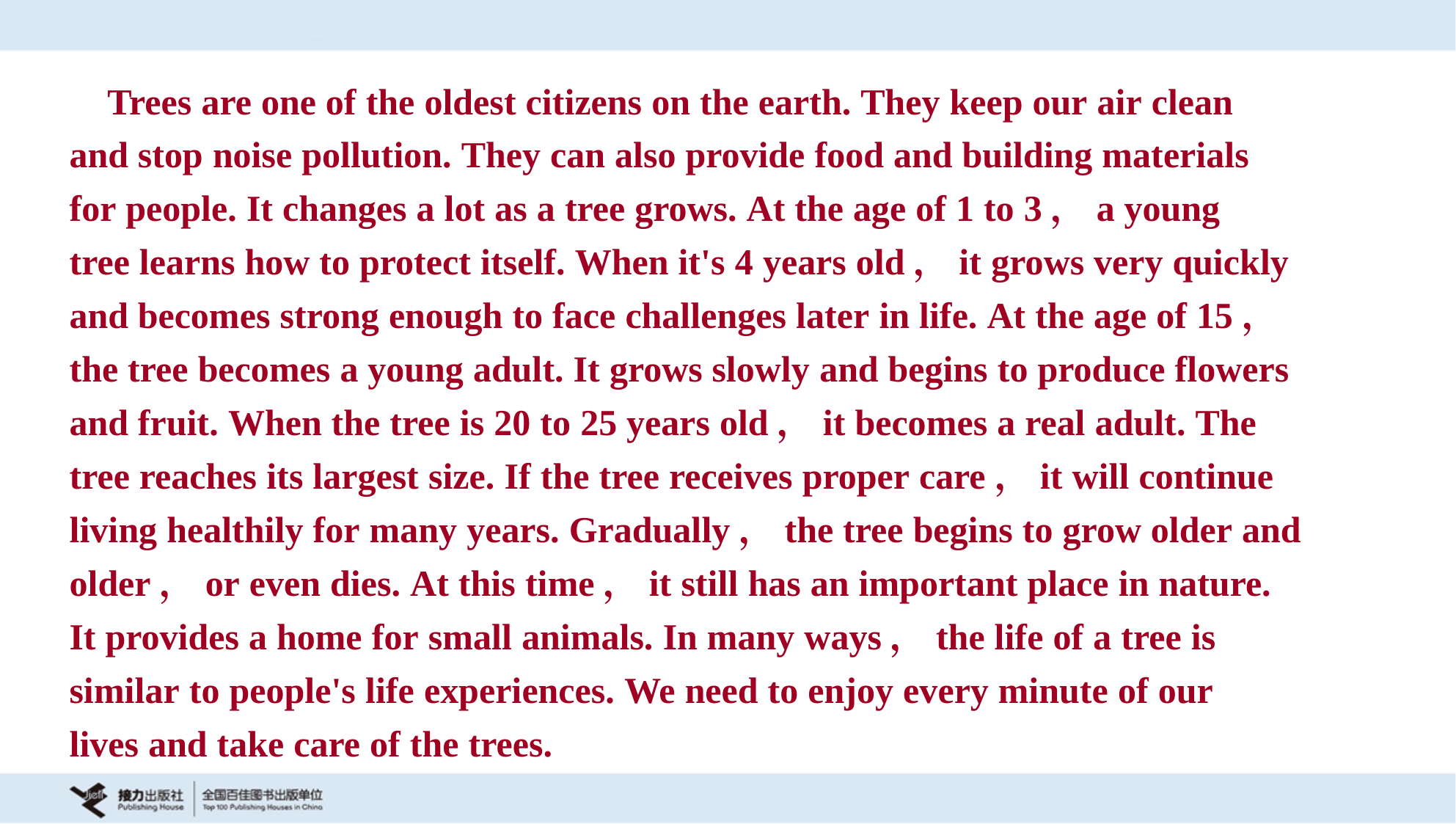

Trees are one of the oldest citizens on the earth. They keep our air clean
and stop noise pollution. They can also provide food and building materials
for people. It changes a lot as a tree grows. At the age of 1 to 3，a young
tree learns how to protect itself. When it's 4 years old，it grows very quickly
and becomes strong enough to face challenges later in life. At the age of 15，
the tree becomes a young adult. It grows slowly and begins to produce flowers
and fruit. When the tree is 20 to 25 years old，it becomes a real adult. The
tree reaches its largest size. If the tree receives proper care，it will continue
living healthily for many years. Gradually，the tree begins to grow older and
older，or even dies. At this time，it still has an important place in nature.
It provides a home for small animals. In many ways，the life of a tree is
similar to people's life experiences. We need to enjoy every minute of our
lives and take care of the trees.